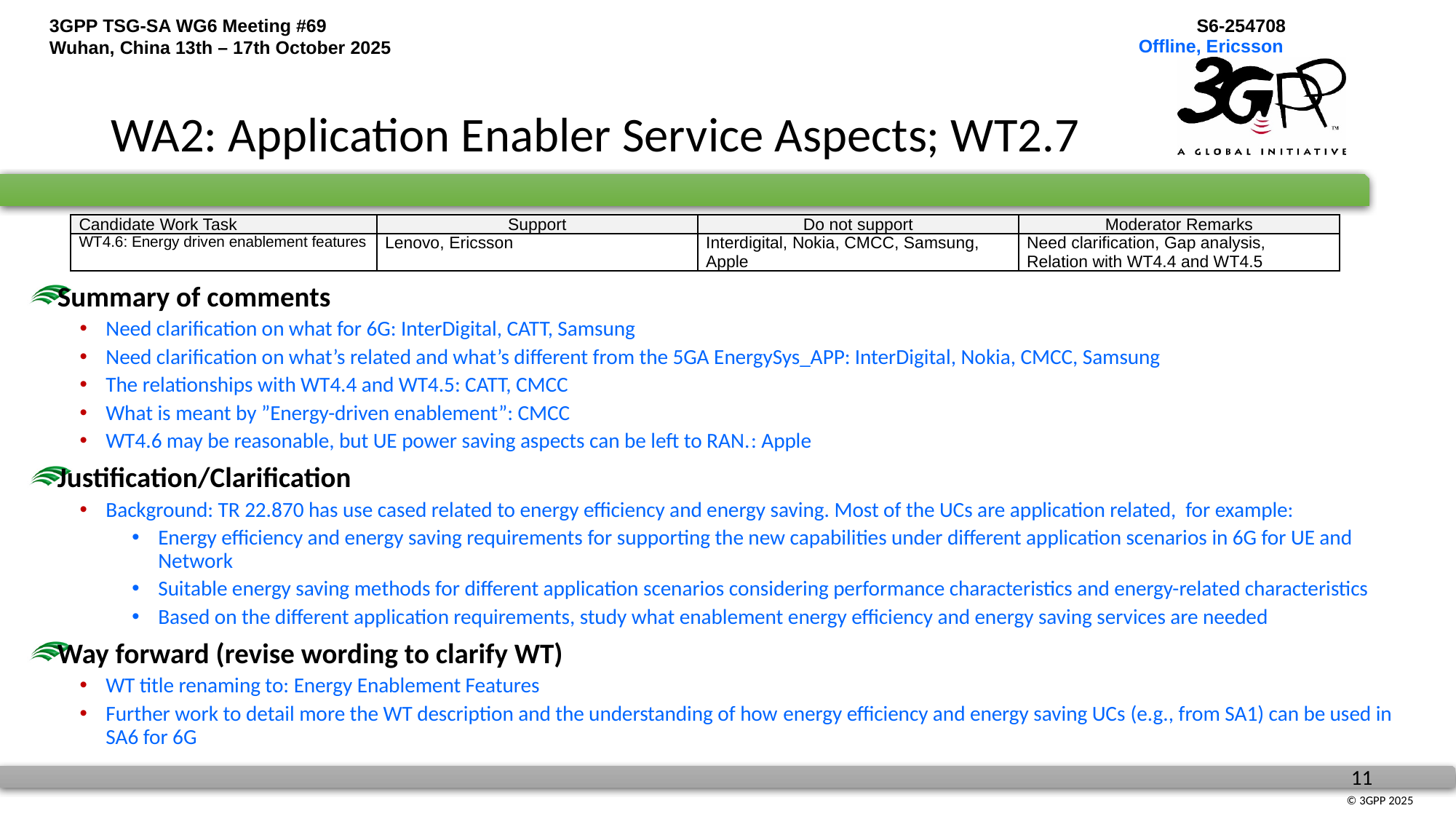

Offline, Ericsson
# WA2: Application Enabler Service Aspects; WT2.7
| Candidate Work Task | Support | Do not support | Moderator Remarks |
| --- | --- | --- | --- |
| WT4.6: Energy driven enablement features | Lenovo, Ericsson | Interdigital, Nokia, CMCC, Samsung, Apple | Need clarification, Gap analysis, Relation with WT4.4 and WT4.5 |
Summary of comments
Need clarification on what for 6G: InterDigital, CATT, Samsung
Need clarification on what’s related and what’s different from the 5GA EnergySys_APP: InterDigital, Nokia, CMCC, Samsung
The relationships with WT4.4 and WT4.5: CATT, CMCC
What is meant by ”Energy-driven enablement”: CMCC
WT4.6 may be reasonable, but UE power saving aspects can be left to RAN.: Apple
Justification/Clarification
Background: TR 22.870 has use cased related to energy efficiency and energy saving. Most of the UCs are application related,  for example:
Energy efficiency and energy saving requirements for supporting the new capabilities under different application scenarios in 6G for UE and Network
Suitable energy saving methods for different application scenarios considering performance characteristics and energy-related characteristics
Based on the different application requirements, study what enablement energy efficiency and energy saving services are needed
Way forward (revise wording to clarify WT)
WT title renaming to: Energy Enablement Features
Further work to detail more the WT description and the understanding of how energy efficiency and energy saving UCs (e.g., from SA1) can be used in SA6 for 6G